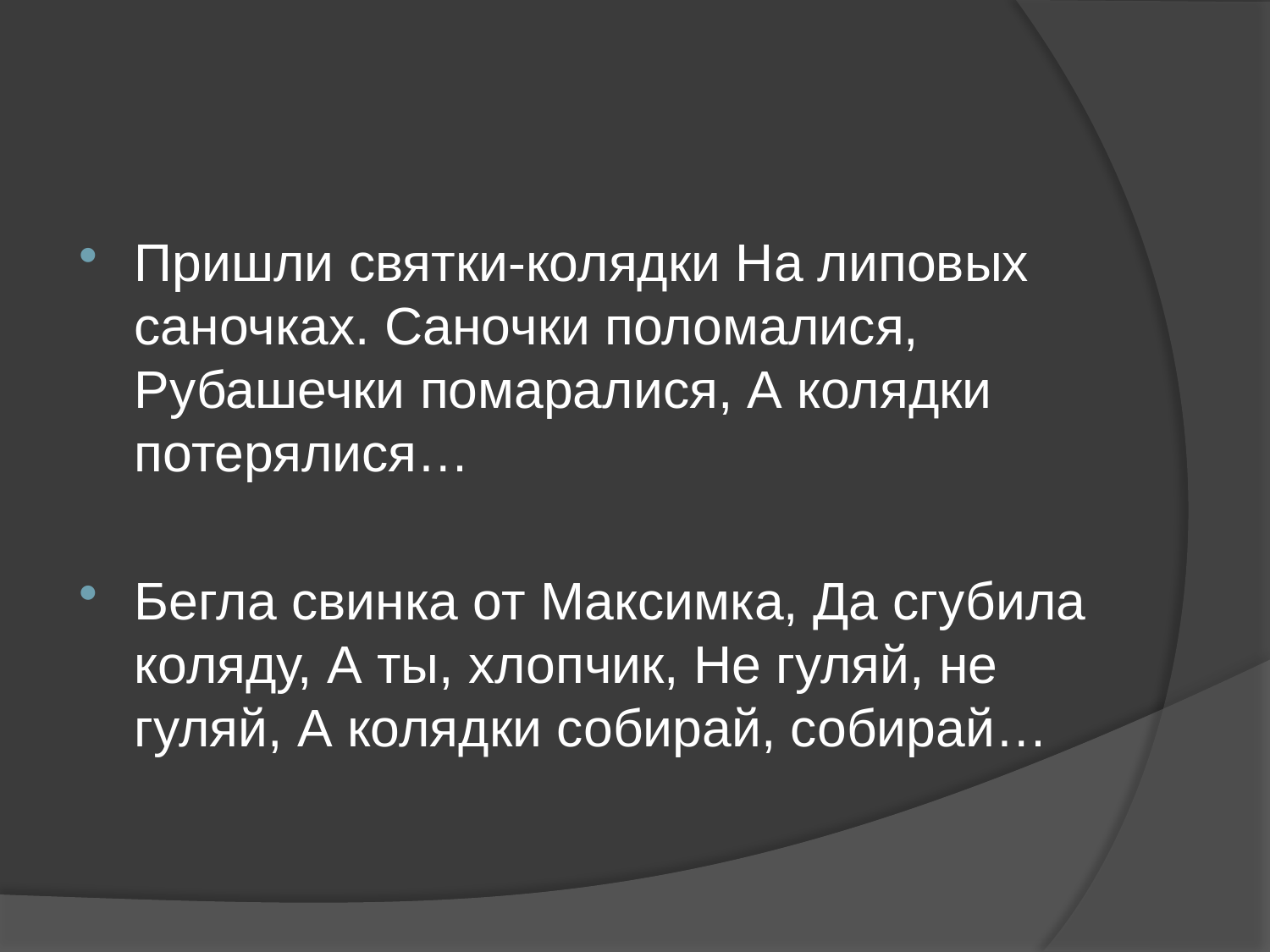

#
Пришли святки-колядки На липовых саночках. Саночки поломалися, Рубашечки помаралися, А колядки потерялися…

Бегла свинка от Максимка, Да сгубила коляду, А ты, хлопчик, Не гуляй, не гуляй, А колядки собирай, собирай…